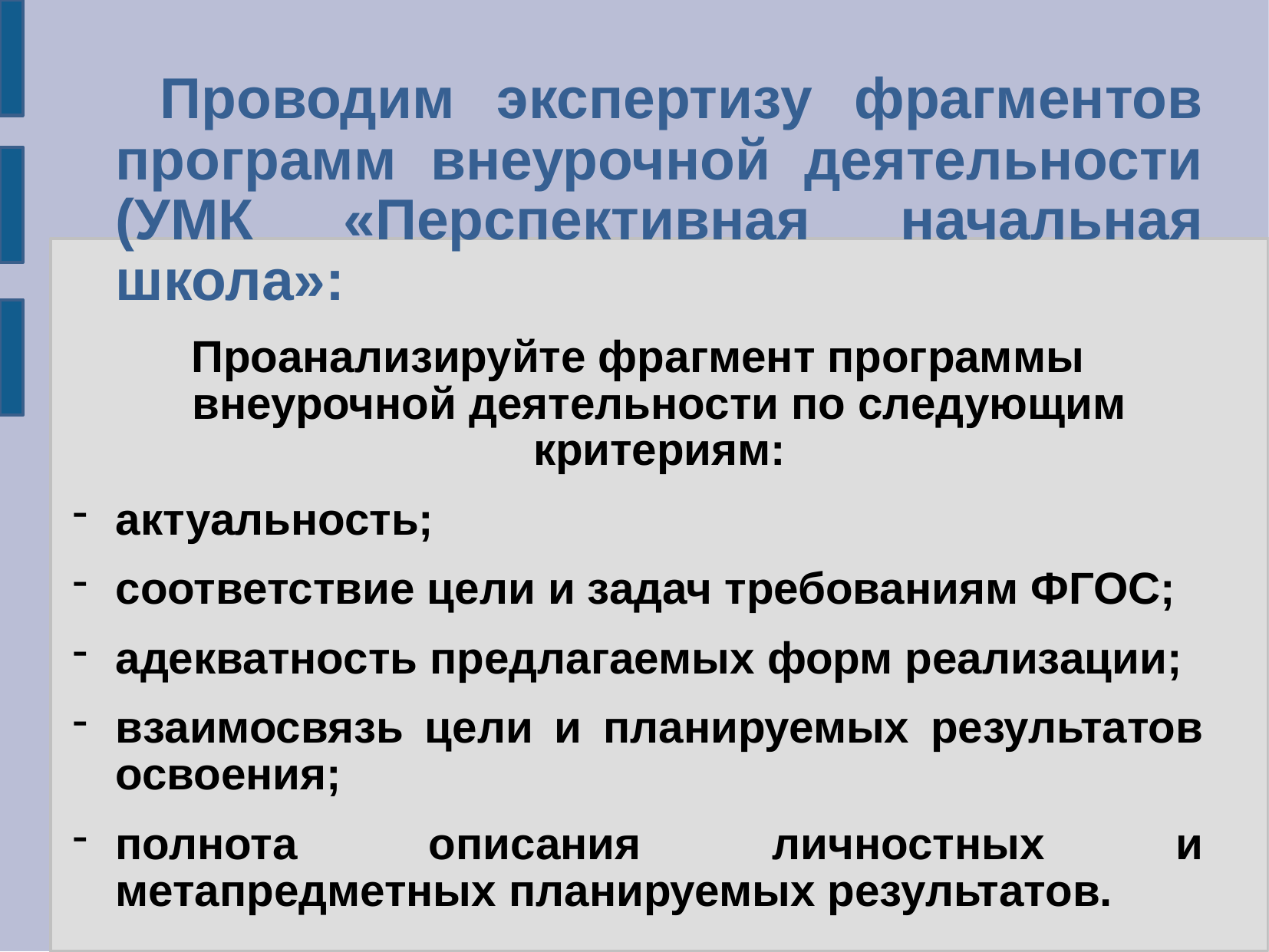

#
  Проводим экспертизу фрагментов программ внеурочной деятельности (УМК «Перспективная начальная школа»:
Проанализируйте фрагмент программы внеурочной деятельности по следующим критериям:
актуальность;
соответствие цели и задач требованиям ФГОС;
адекватность предлагаемых форм реализации;
взаимосвязь цели и планируемых результатов освоения;
полнота описания личностных и метапредметных планируемых результатов.